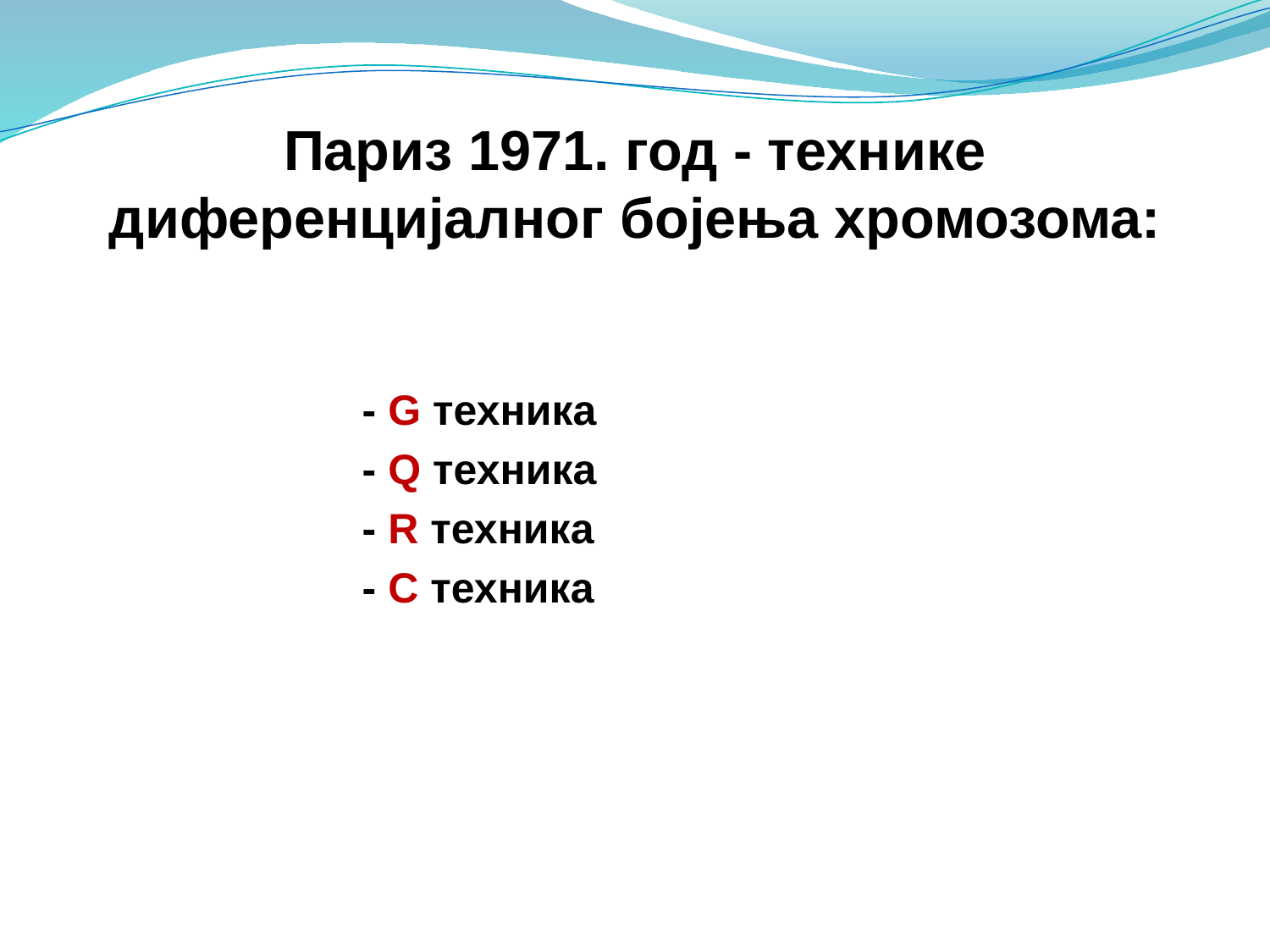

# Париз 1971. год - технике диференцијалног бојења хромозома:

- G техника
- Q техника
- R техника
- C техника